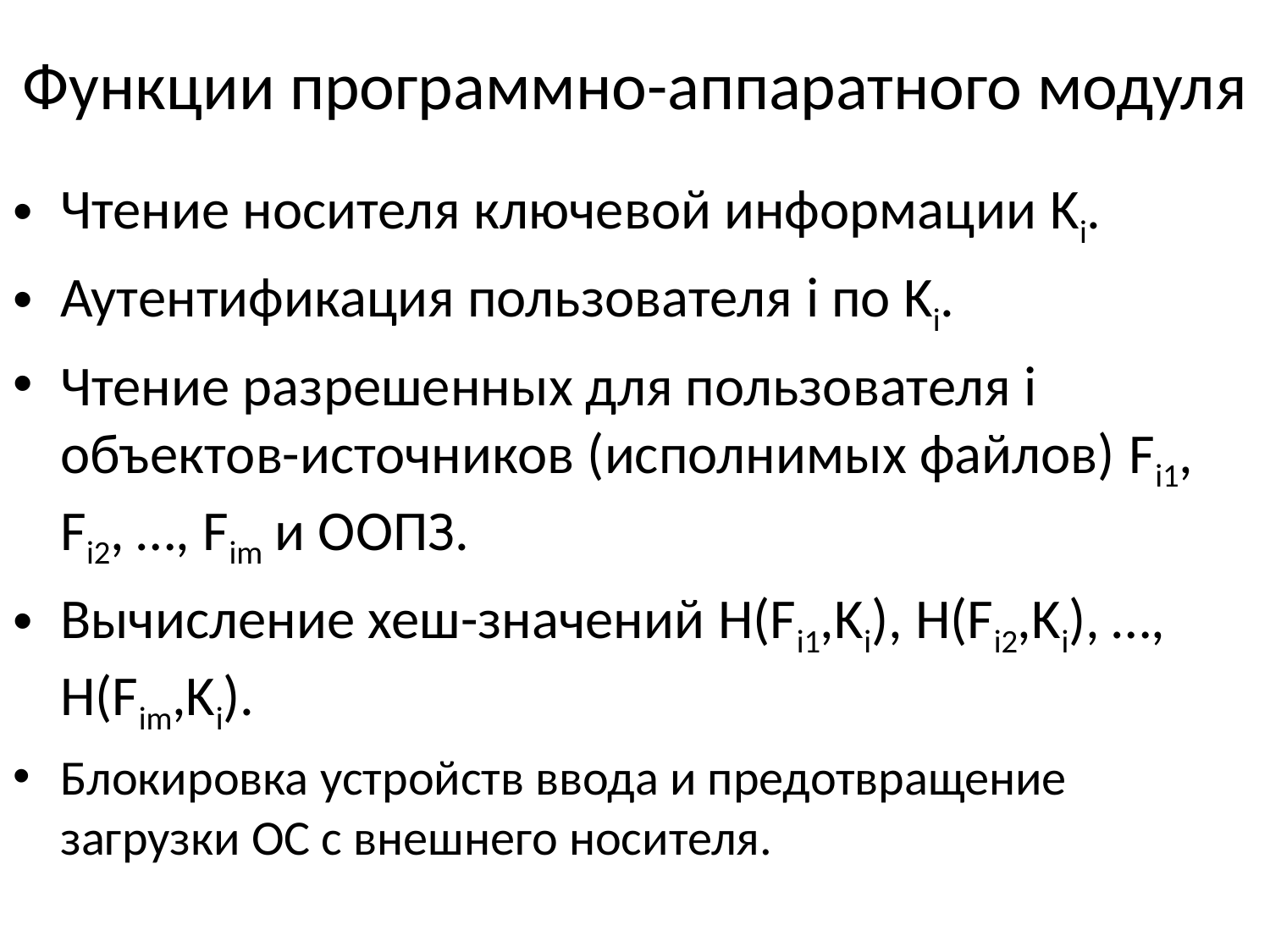

# Функции программно-аппаратного модуля
Чтение носителя ключевой информации Ki.
Аутентификация пользователя i по Ki.
Чтение разрешенных для пользователя i объектов-источников (исполнимых файлов) Fi1, Fi2, …, Fim и ООПЗ.
Вычисление хеш-значений H(Fi1,Ki), H(Fi2,Ki), …, H(Fim,Ki).
Блокировка устройств ввода и предотвращение загрузки ОС с внешнего носителя.